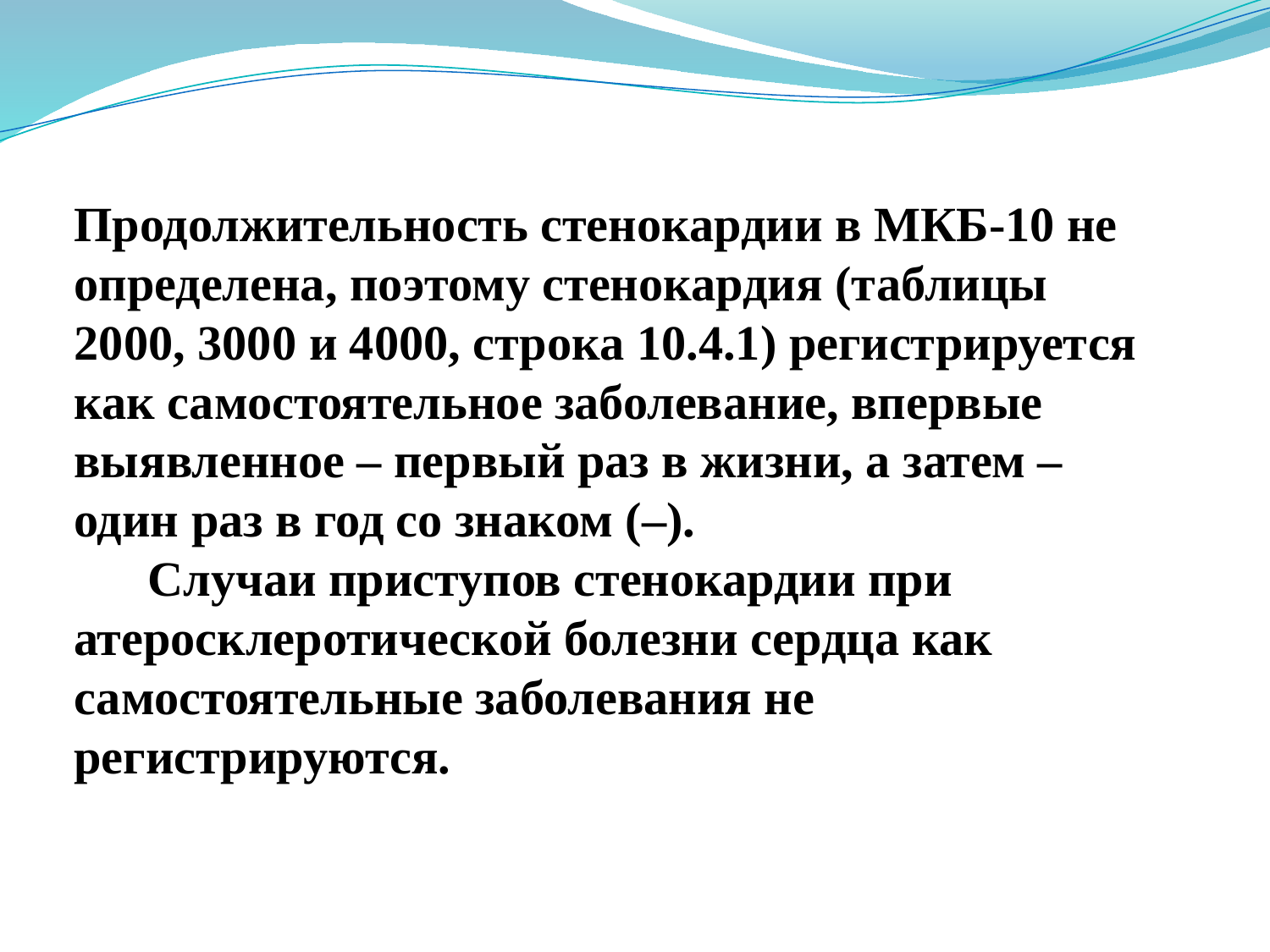

# Продолжительность стенокардии в МКБ-10 не определена, поэтому стенокардия (таблицы 2000, 3000 и 4000, строка 10.4.1) регистрируется как самостоятельное заболевание, впервые выявленное – первый раз в жизни, а затем – один раз в год со знаком (–). Случаи приступов стенокардии при атеросклеротической болезни сердца как самостоятельные заболевания не регистрируются.